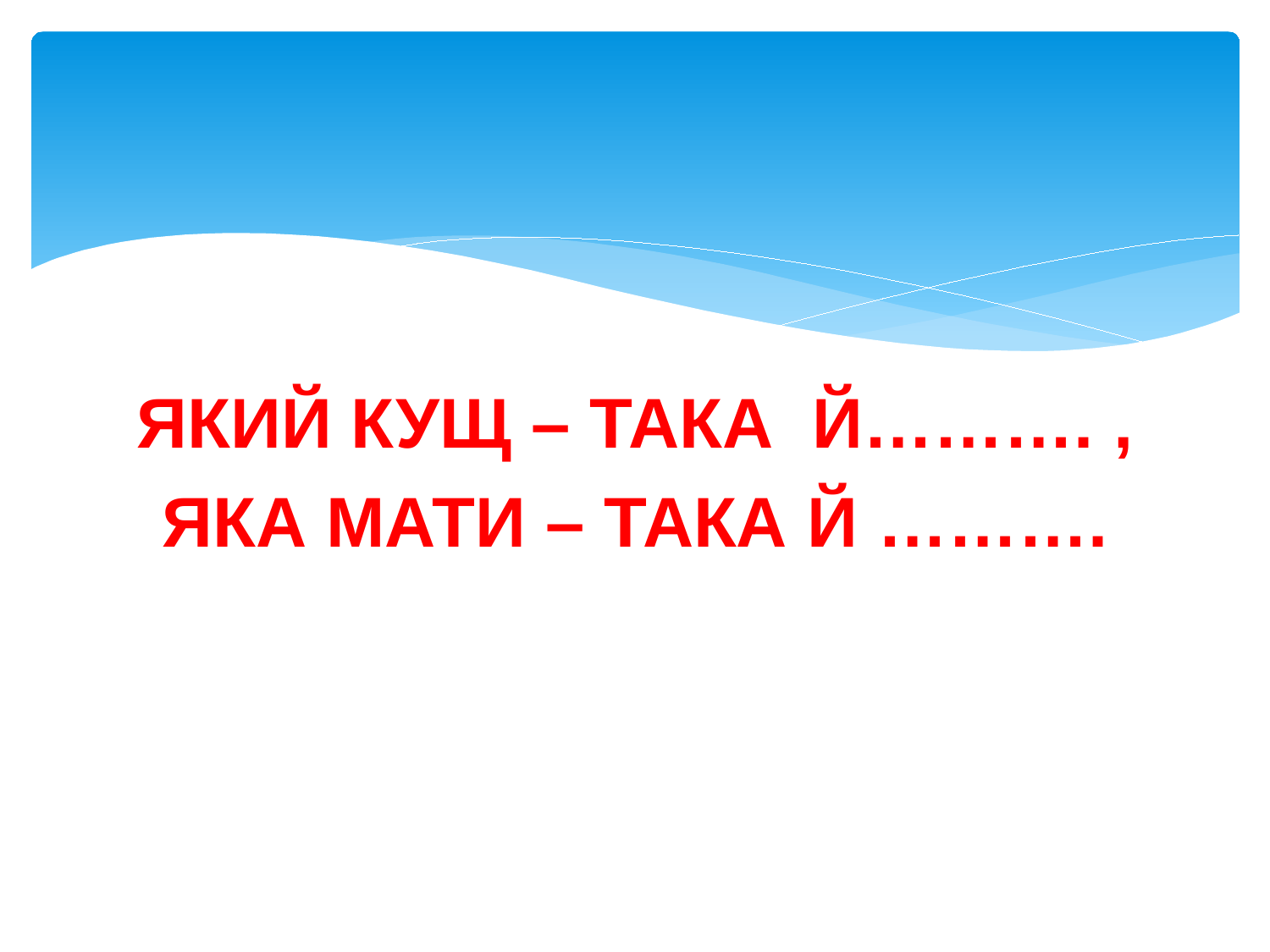

#
ЯКИЙ КУЩ – ТАКА  Й………. ,
ЯКА МАТИ – ТАКА Й ……….